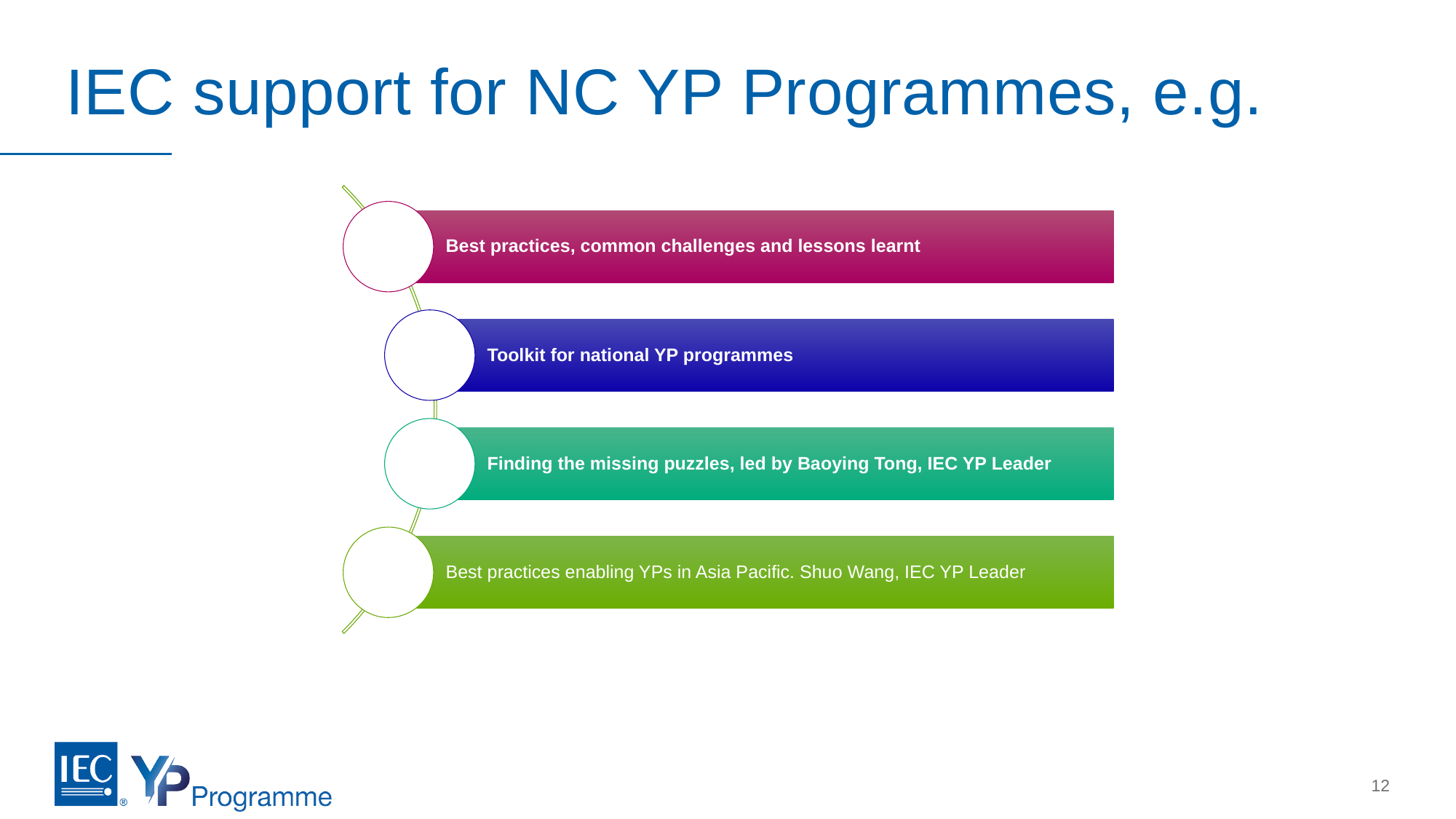

# IEC support for NC YP Programmes, e.g.
Best practices, common challenges and lessons learnt
Toolkit for national YP programmes
Finding the missing puzzles, led by Baoying Tong, IEC YP Leader
Best practices enabling YPs in Asia Pacific. Shuo Wang, IEC YP Leader

12